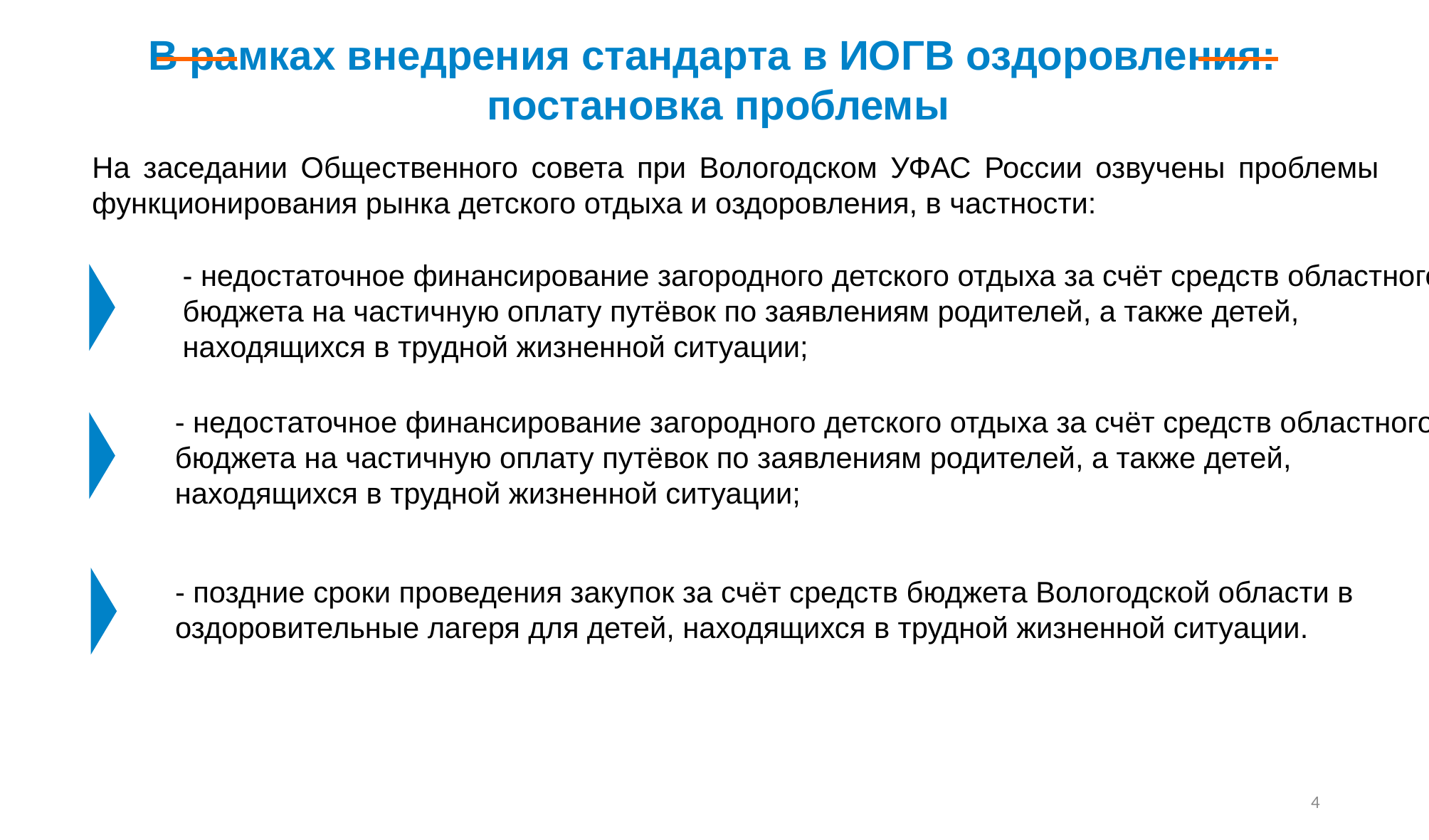

В рамках внедрения стандарта в ИОГВ оздоровления:
постановка проблемы

На заседании Общественного совета при Вологодском УФАС России озвучены проблемы функционирования рынка детского отдыха и оздоровления, в частности:
- недостаточное финансирование загородного детского отдыха за счёт средств областного бюджета на частичную оплату путёвок по заявлениям родителей, а также детей, находящихся в трудной жизненной ситуации;

- недостаточное финансирование загородного детского отдыха за счёт средств областного бюджета на частичную оплату путёвок по заявлениям родителей, а также детей, находящихся в трудной жизненной ситуации;

- поздние сроки проведения закупок за счёт средств бюджета Вологодской области в оздоровительные лагеря для детей, находящихся в трудной жизненной ситуации.

4